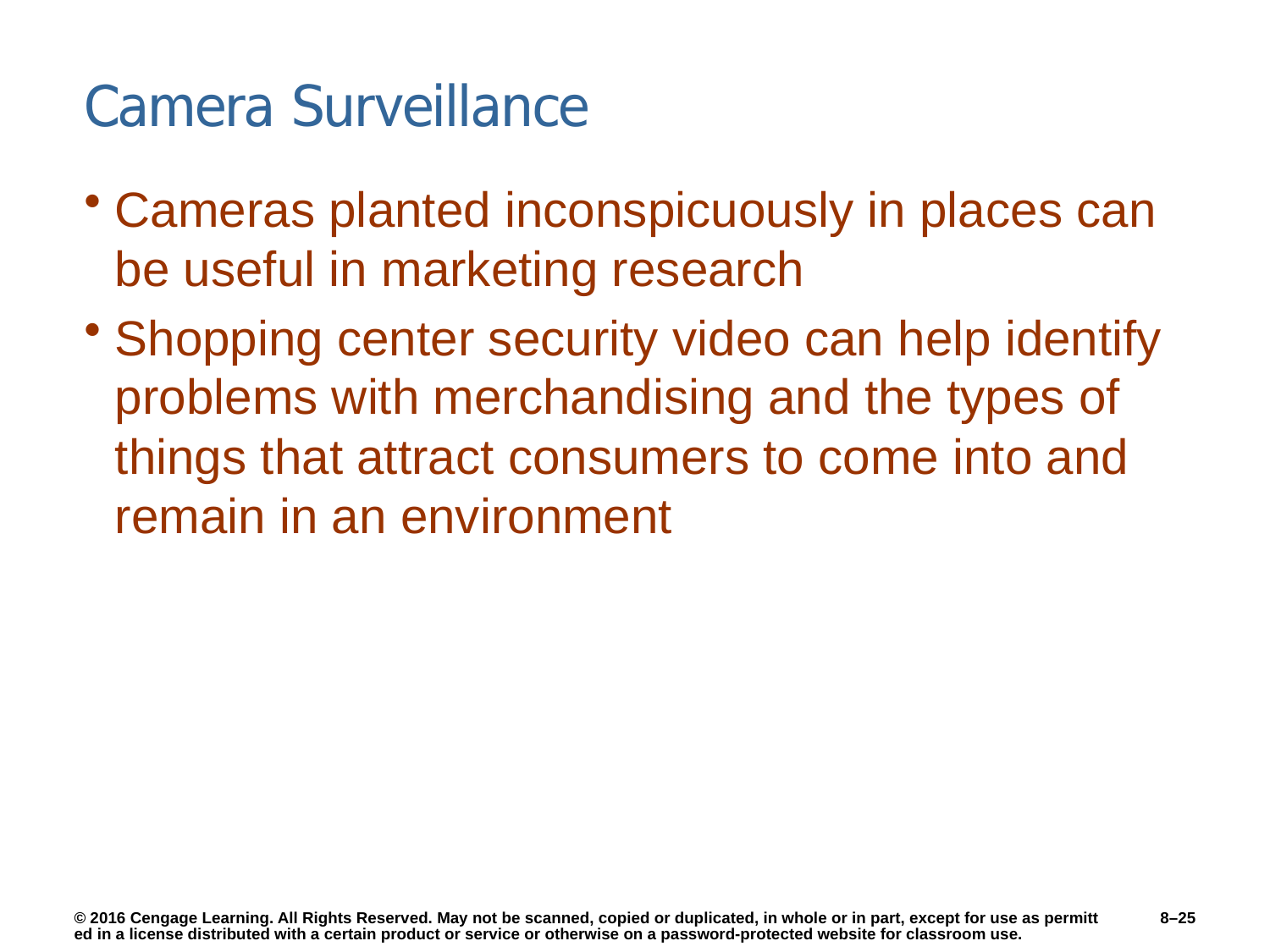

# Camera Surveillance
Cameras planted inconspicuously in places can be useful in marketing research
Shopping center security video can help identify problems with merchandising and the types of things that attract consumers to come into and remain in an environment
8–25
© 2016 Cengage Learning. All Rights Reserved. May not be scanned, copied or duplicated, in whole or in part, except for use as permitted in a license distributed with a certain product or service or otherwise on a password-protected website for classroom use.